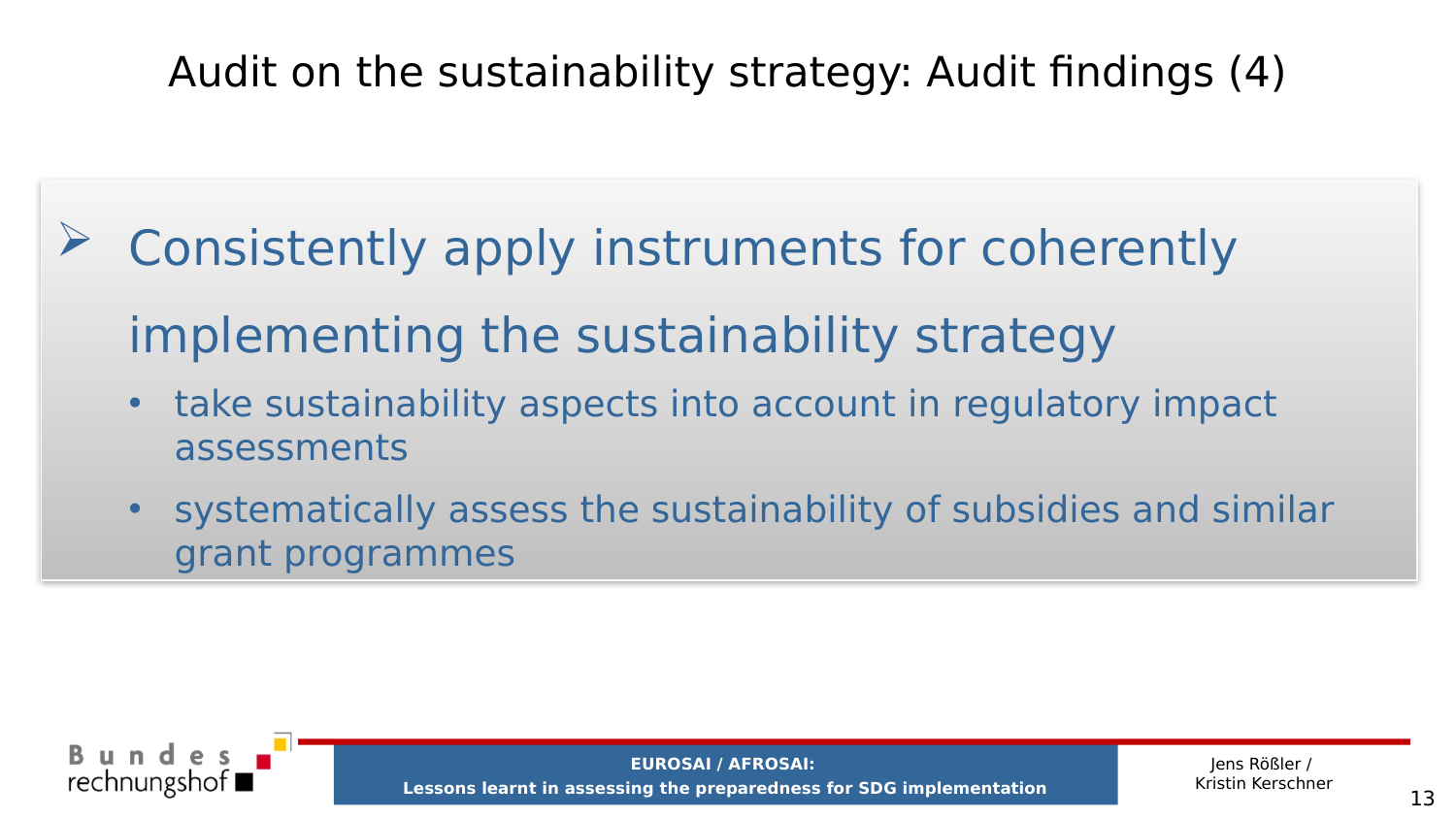

# Audit on the sustainability strategy: Audit findings (4)
Consistently apply instruments for coherently implementing the sustainability strategy
take sustainability aspects into account in regulatory impact assessments
systematically assess the sustainability of subsidies and similar grant programmes
Jens Rößler /
Kristin Kerschner